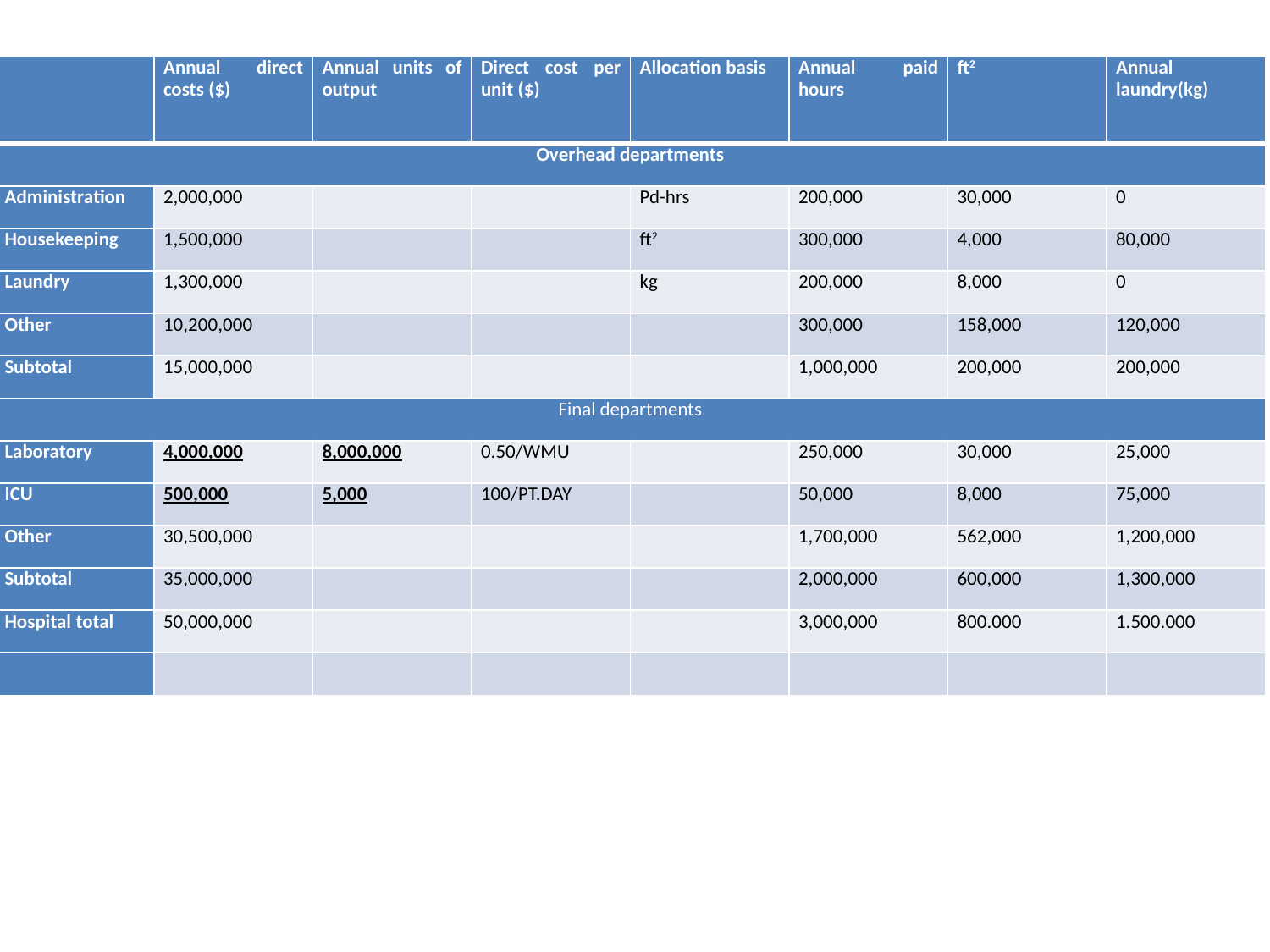

#
|  | Annual direct costs ($) | Annual units of output | Direct cost per unit ($) | Allocation basis | Annual paid hours | ft2 | Annual laundry(kg) |
| --- | --- | --- | --- | --- | --- | --- | --- |
| Overhead departments |  |  |  |  |  |  |  |
| Administration | 2,000,000 |  |  | Pd-hrs | 200,000 | 30,000 | 0 |
| Housekeeping | 1,500,000 |  |  | ft2 | 300,000 | 4,000 | 80,000 |
| Laundry | 1,300,000 |  |  | kg | 200,000 | 8,000 | 0 |
| Other | 10,200,000 |  |  |  | 300,000 | 158,000 | 120,000 |
| Subtotal | 15,000,000 |  |  |  | 1,000,000 | 200,000 | 200,000 |
| Final departments |  |  |  |  |  |  |  |
| Laboratory | 4,000,000 | 8,000,000 | 0.50/WMU |  | 250,000 | 30,000 | 25,000 |
| ICU | 500,000 | 5,000 | 100/PT.DAY |  | 50,000 | 8,000 | 75,000 |
| Other | 30,500,000 |  |  |  | 1,700,000 | 562,000 | 1,200,000 |
| Subtotal | 35,000,000 |  |  |  | 2,000,000 | 600,000 | 1,300,000 |
| Hospital total | 50,000,000 |  |  |  | 3,000,000 | 800.000 | 1.500.000 |
|  |  |  |  |  |  |  |  |